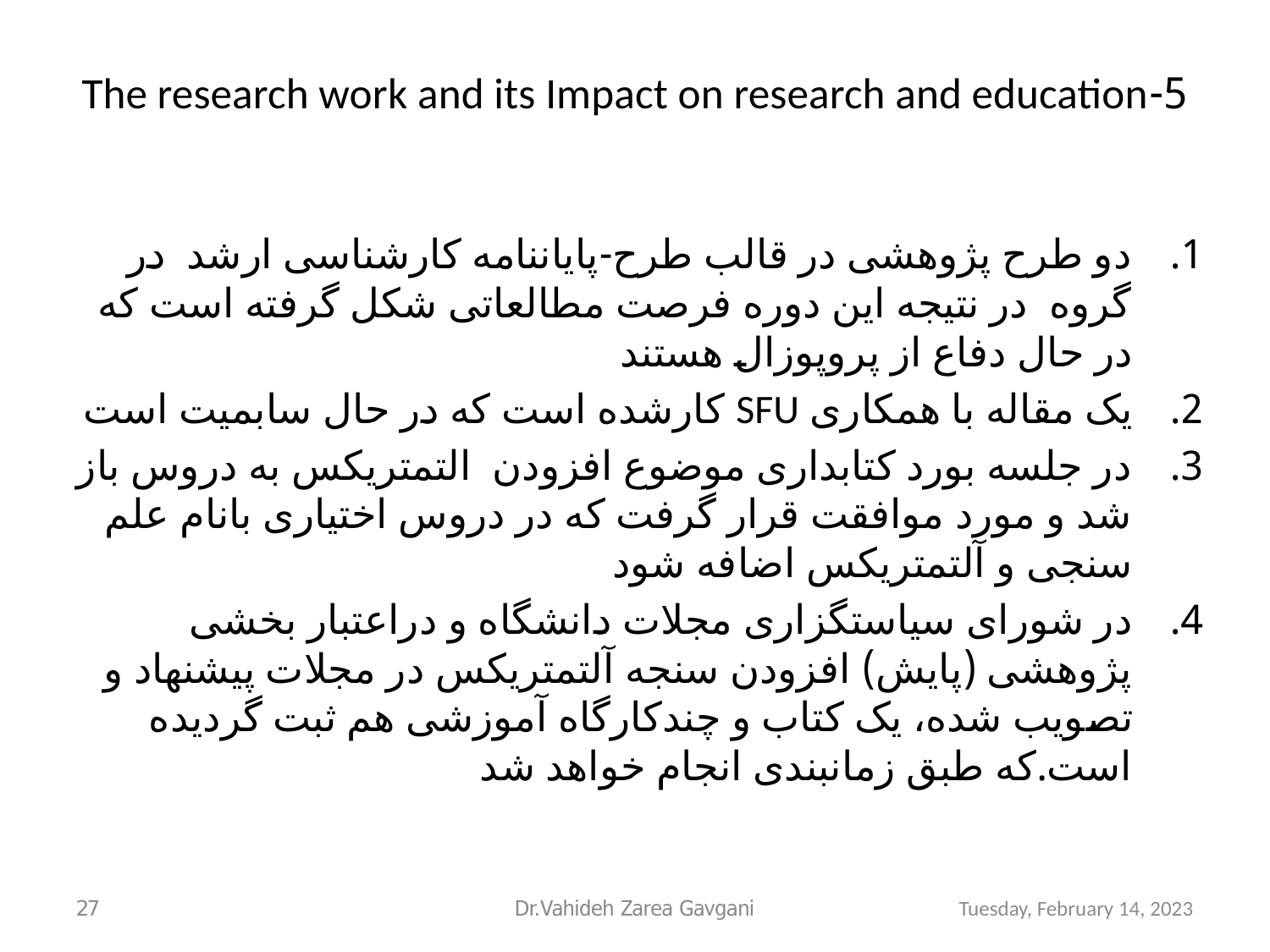

# 5-The research work and its Impact on research and education
دو طرح پژوهشی در قالب طرح-پایاننامه کارشناسی ارشد  در گروه  در نتیجه این دوره فرصت مطالعاتی شکل گرفته است که در حال دفاع از پروپوزال هستند
یک مقاله با همکاری SFU کارشده است که در حال سابمیت است
در جلسه بورد کتابداری موضوع افزودن  التمتریکس به دروس باز شد و مورد موافقت قرار گرفت که در دروس اختیاری بانام علم سنجی و آلتمتریکس اضافه شود
در شورای سیاستگزاری مجلات دانشگاه و دراعتبار بخشی پژوهشی (پایش) افزودن سنجه آلتمتریکس در مجلات پیشنهاد و تصویب شده، یک کتاب و چندکارگاه آموزشی هم ثبت گردیده است.که طبق زمانبندی انجام خواهد شد
27
Dr.Vahideh Zarea Gavgani
Tuesday, February 14, 2023